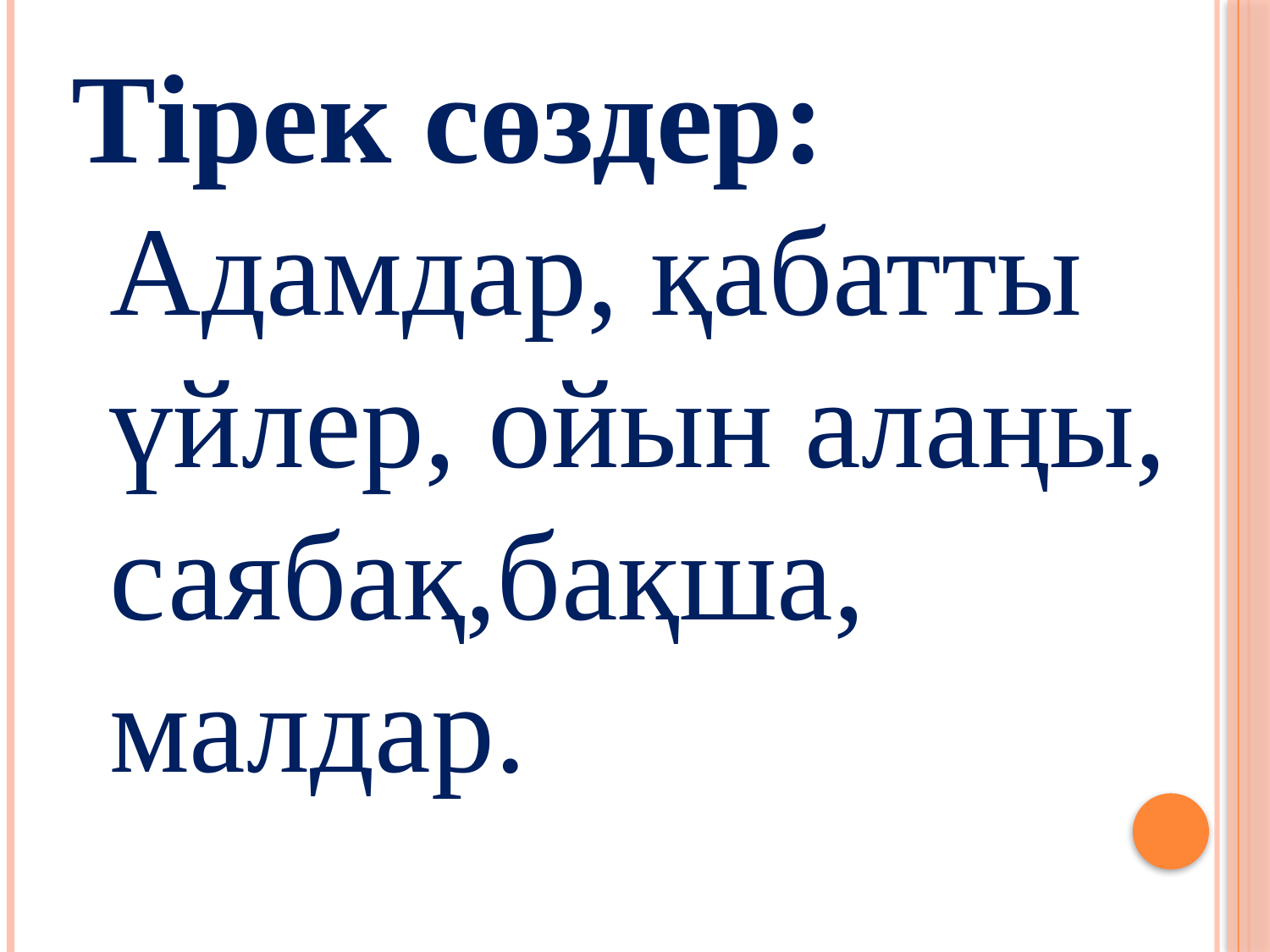

Тірек сөздер: Адамдар, қабатты үйлер, ойын алаңы, саябақ,бақша, малдар.